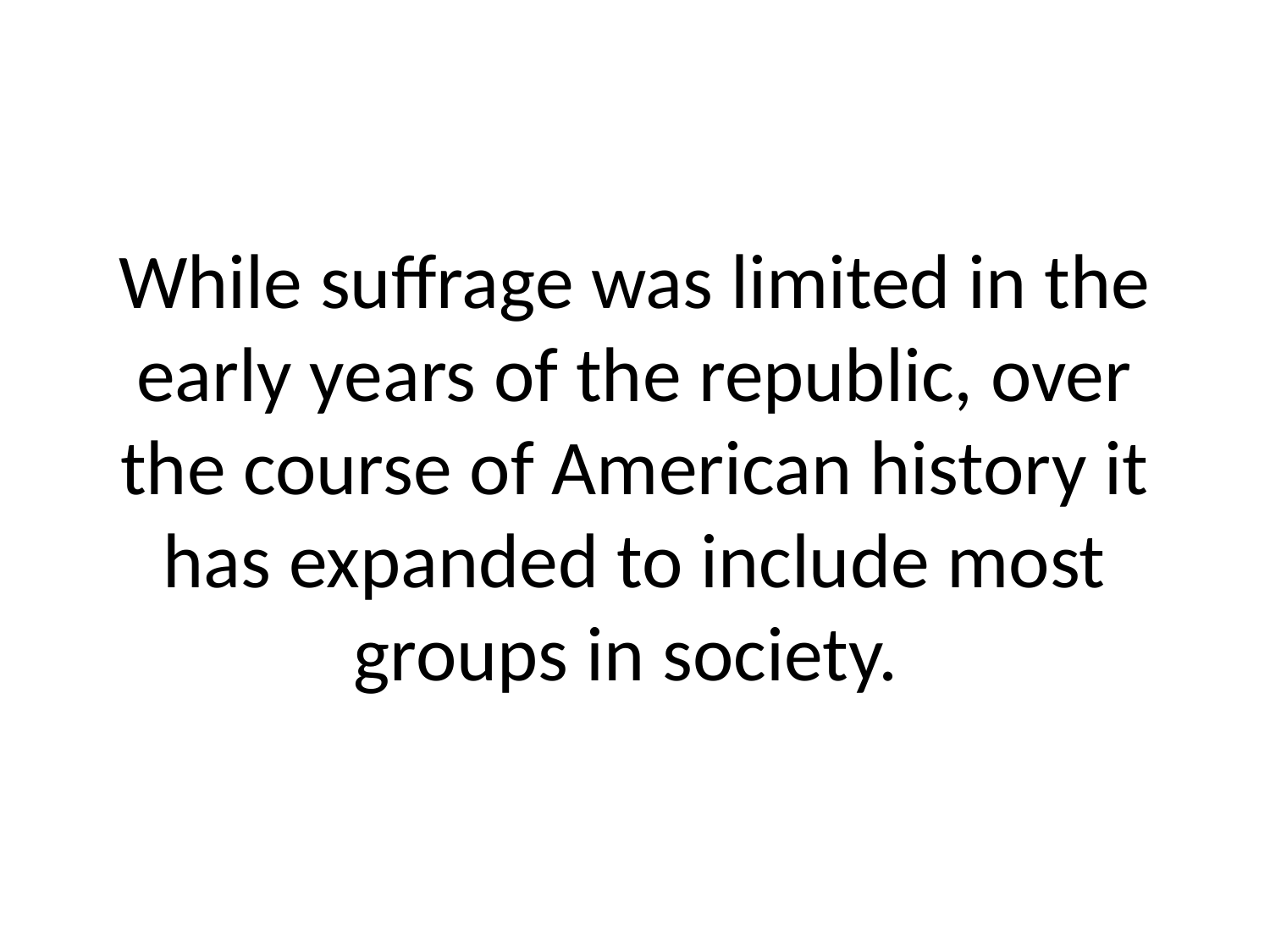

# While suffrage was limited in the early years of the republic, over the course of American history it has expanded to include most groups in society.